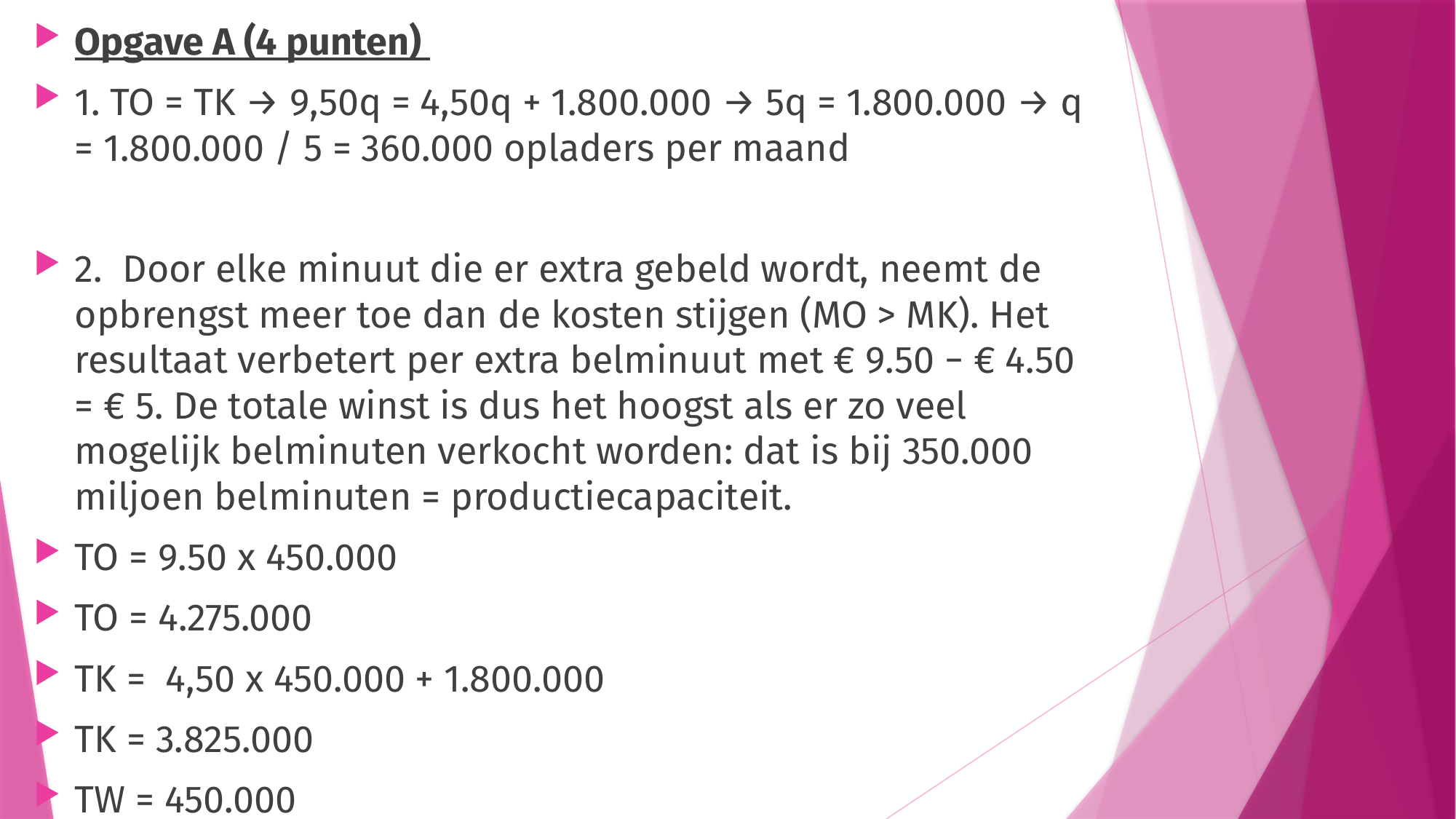

Opgave A (4 punten)
1. TO = TK → 9,50q = 4,50q + 1.800.000 → 5q = 1.800.000 → q = 1.800.000 / 5 = 360.000 opladers per maand

2.  Door elke minuut die er extra gebeld wordt, neemt de opbrengst meer toe dan de kosten stijgen (MO > MK). Het resultaat verbetert per extra belminuut met € 9.50 − € 4.50 = € 5. De totale winst is dus het hoogst als er zo veel mogelijk belminuten verkocht worden: dat is bij 350.000 miljoen belminuten = productiecapaciteit.
TO = 9.50 x 450.000
TO = 4.275.000
TK =  4,50 x 450.000 + 1.800.000
TK = 3.825.000
TW = 450.000